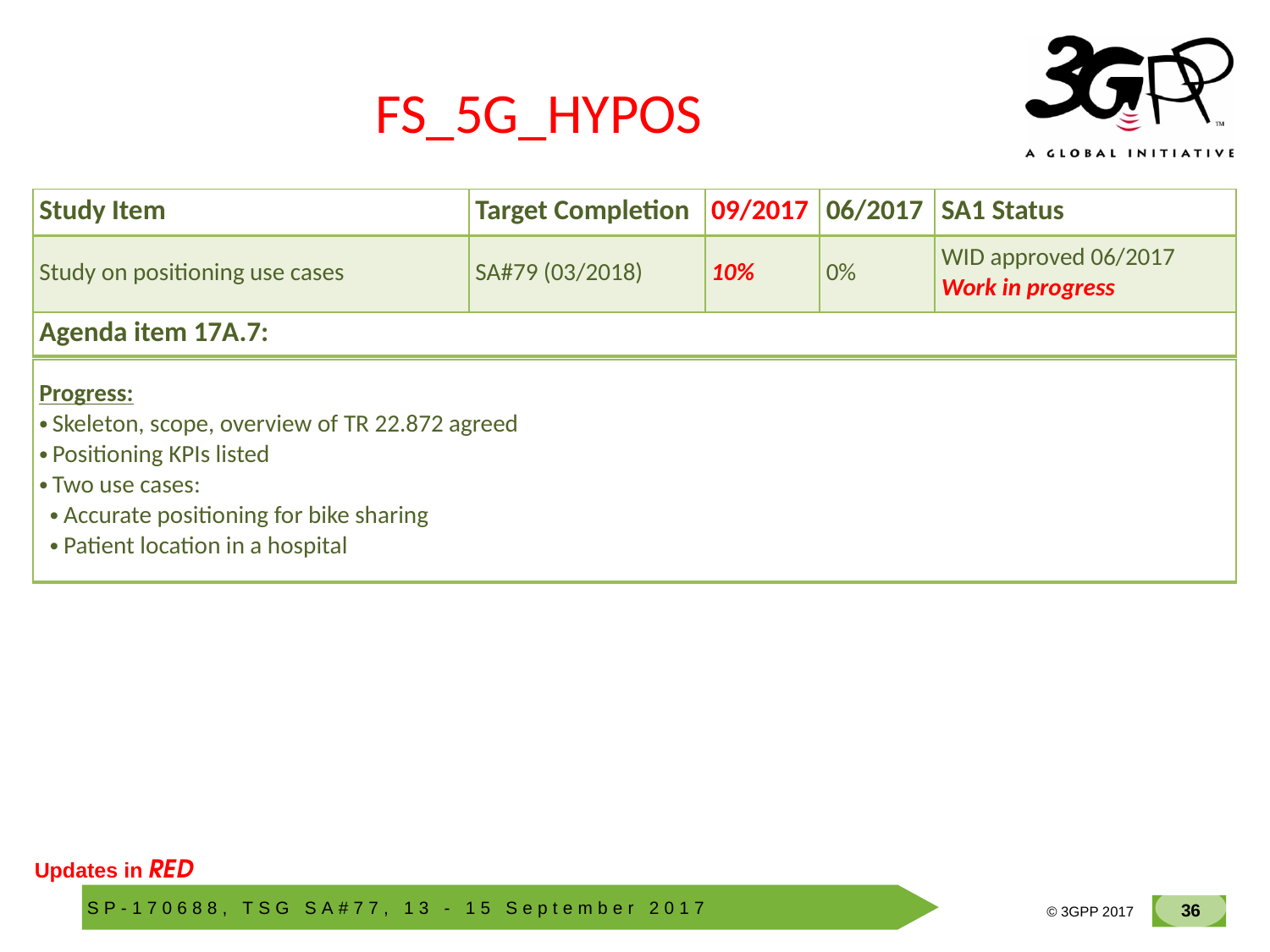

# FS_5G_HYPOS
| Study Item | Target Completion | 09/2017 | 06/2017 | SA1 Status |
| --- | --- | --- | --- | --- |
| Study on positioning use cases | SA#79 (03/2018) | 10% | 0% | WID approved 06/2017 Work in progress |
| Agenda item 17A.7: |
| --- |
|  |
| Progress: Skeleton, scope, overview of TR 22.872 agreed Positioning KPIs listed Two use cases: Accurate positioning for bike sharing Patient location in a hospital |
| --- |
Updates in RED